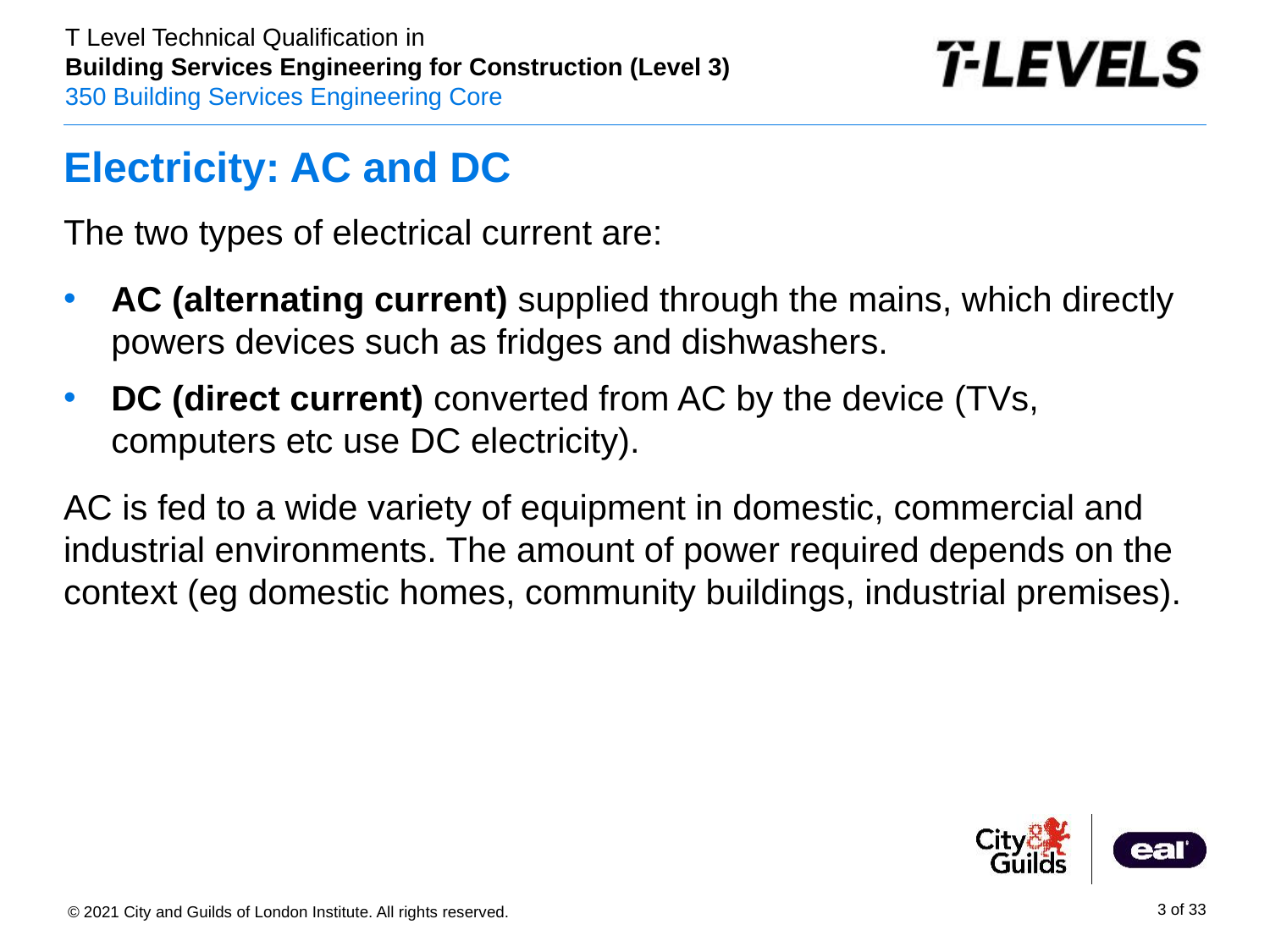

# Electricity: AC and DC
The two types of electrical current are:
AC (alternating current) supplied through the mains, which directly powers devices such as fridges and dishwashers.
DC (direct current) converted from AC by the device (TVs, computers etc use DC electricity).
AC is fed to a wide variety of equipment in domestic, commercial and industrial environments. The amount of power required depends on the context (eg domestic homes, community buildings, industrial premises).